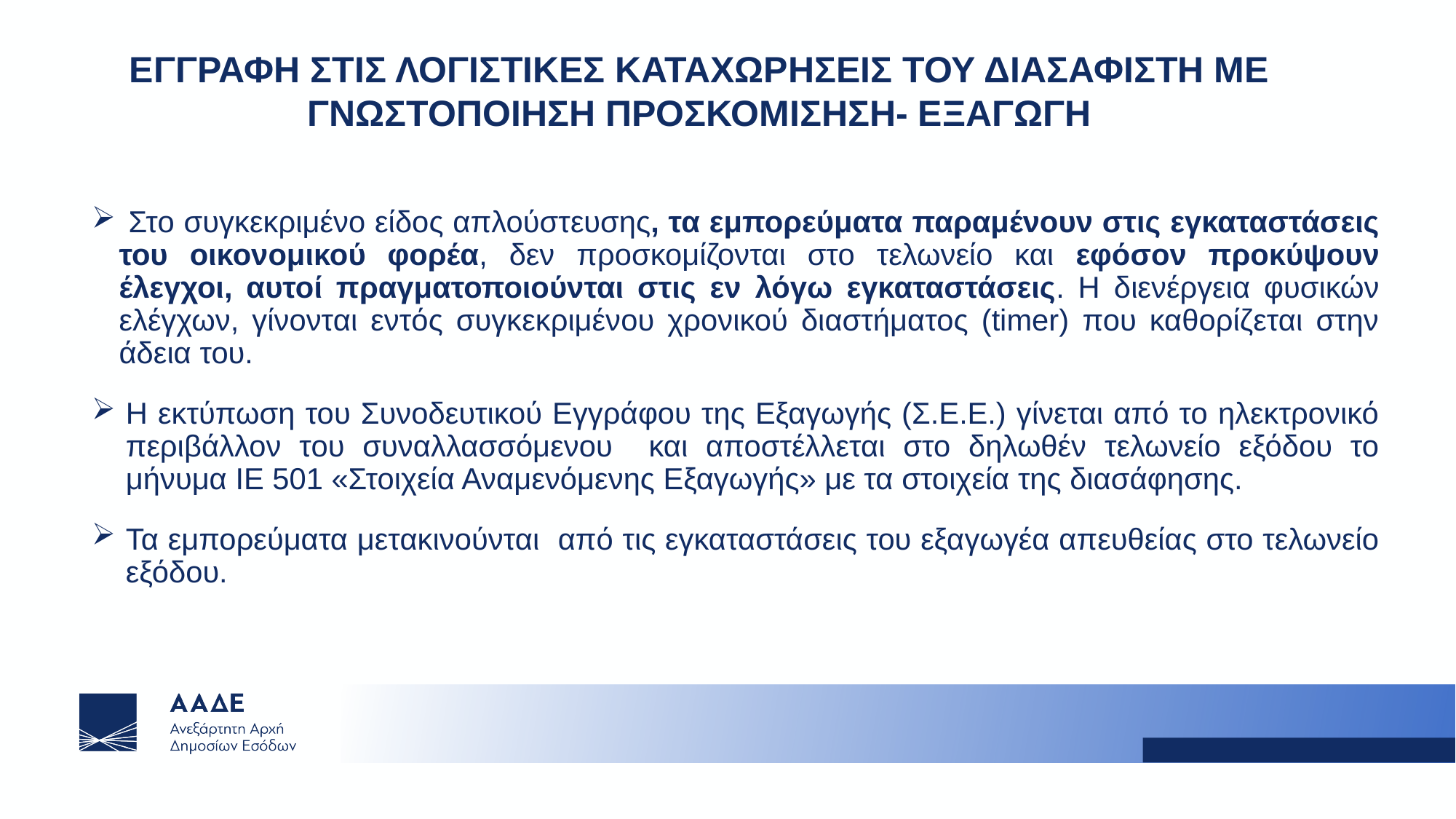

ΕΓΓΡΑΦΗ ΣΤΙΣ ΛΟΓΙΣΤΙΚΕΣ ΚΑΤΑΧΩΡΗΣΕΙΣ ΤΟΥ ΔΙΑΣΑΦΙΣΤΗ ΜΕ ΓΝΩΣΤΟΠΟΙΗΣΗ ΠΡΟΣΚΟΜΙΣΗΣΗ- ΕΞΑΓΩΓΗ
 Στο συγκεκριμένο είδος απλούστευσης, τα εμπορεύματα παραμένουν στις εγκαταστάσεις του οικονομικού φορέα, δεν προσκομίζονται στο τελωνείο και εφόσον προκύψουν έλεγχοι, αυτοί πραγματοποιούνται στις εν λόγω εγκαταστάσεις. Η διενέργεια φυσικών ελέγχων, γίνονται εντός συγκεκριμένου χρονικού διαστήματος (timer) που καθορίζεται στην άδεια του.
Η εκτύπωση του Συνοδευτικού Εγγράφου της Εξαγωγής (Σ.Ε.Ε.) γίνεται από το ηλεκτρονικό περιβάλλον του συναλλασσόμενου  και αποστέλλεται στο δηλωθέν τελωνείο εξόδου το μήνυμα ΙΕ 501 «Στοιχεία Αναμενόμενης Εξαγωγής» με τα στοιχεία της διασάφησης.
Τα εμπορεύματα μετακινούνται  από τις εγκαταστάσεις του εξαγωγέα απευθείας στο τελωνείο εξόδου.